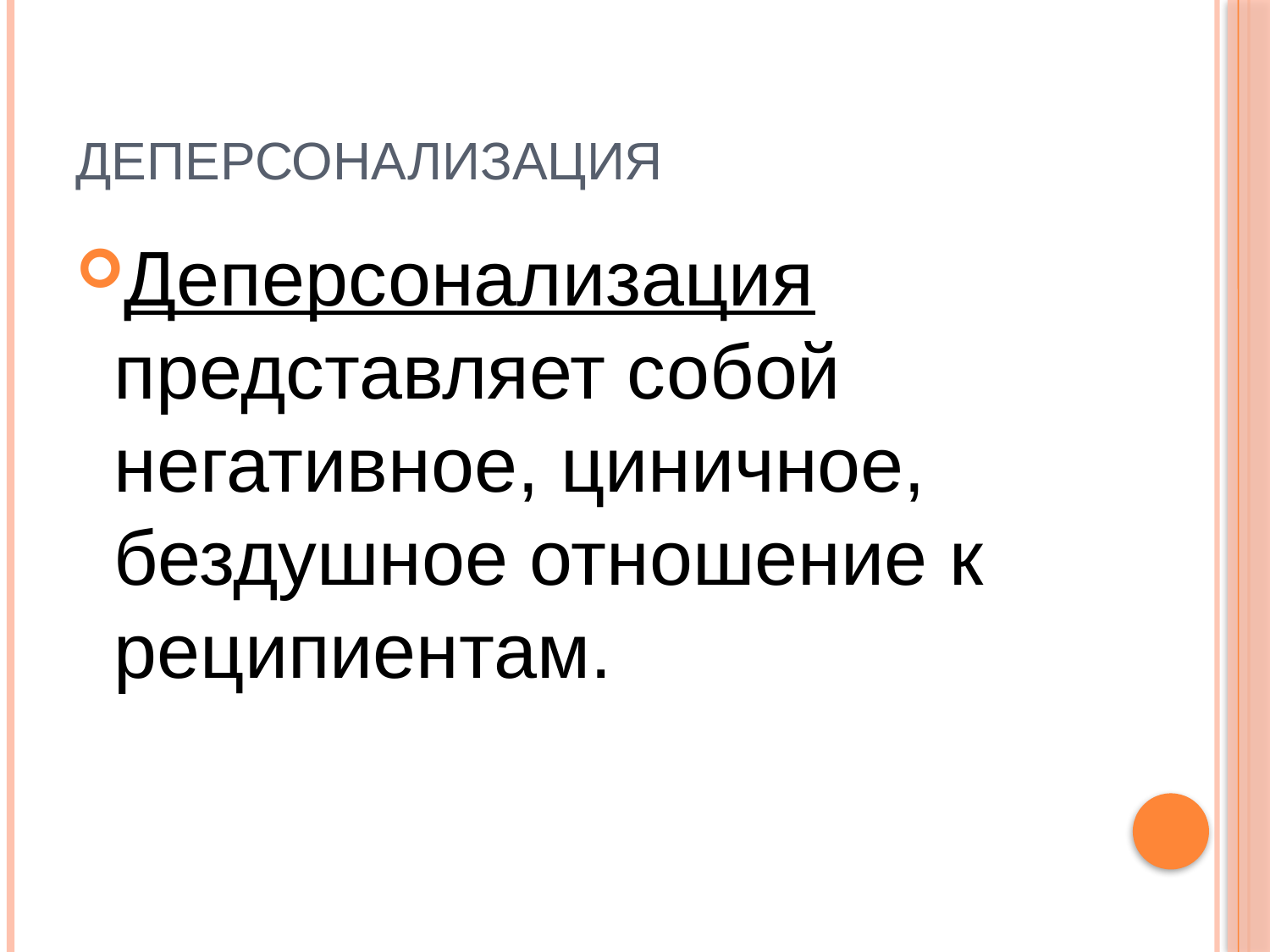

# Деперсонализация
Деперсонализация представляет собой негативное, циничное, бездушное отношение к реципиентам.